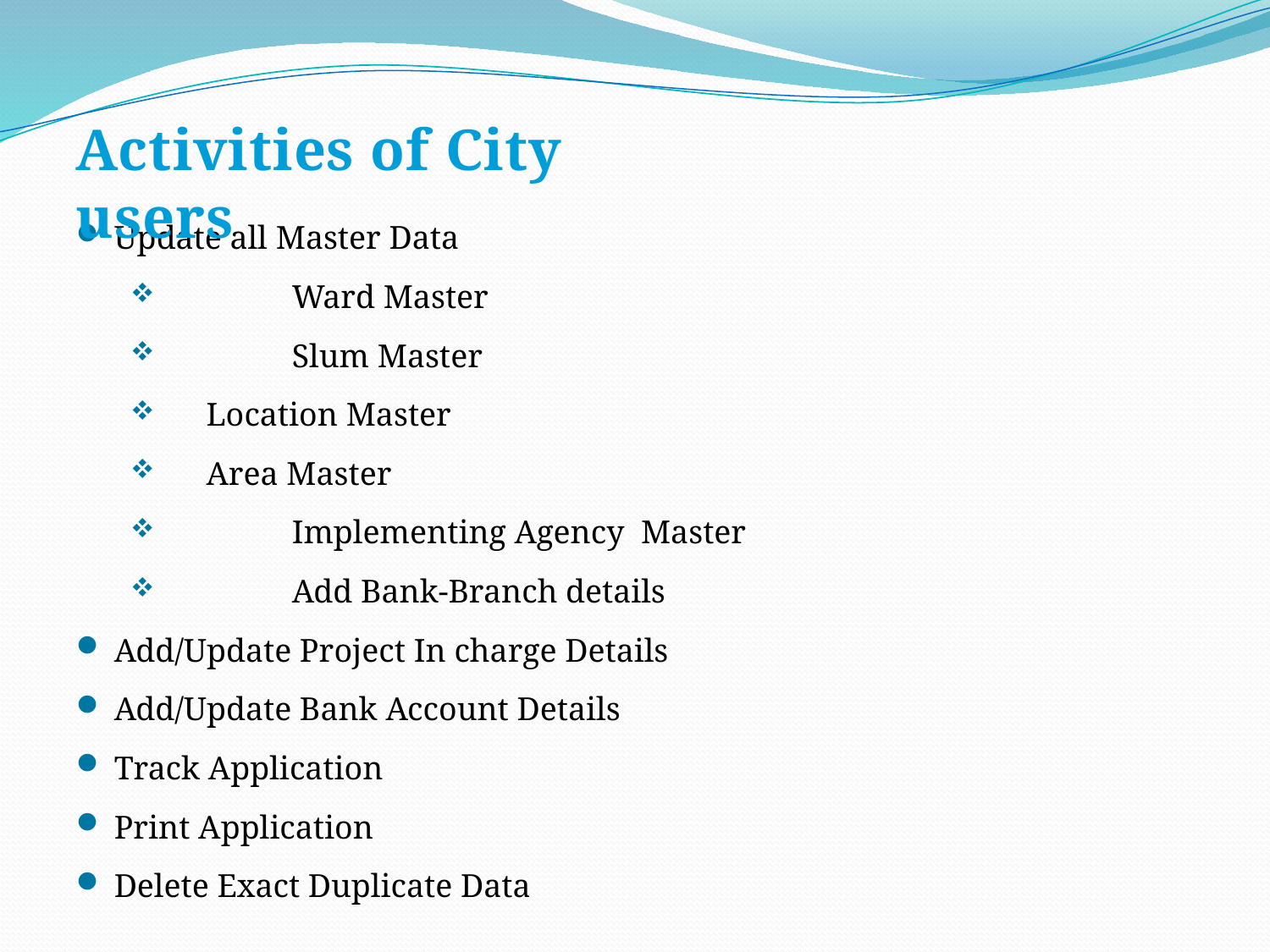

Activities of City users
Update all Master Data
	Ward Master
	Slum Master
     Location Master
     Area Master
	Implementing Agency  Master
	Add Bank-Branch details
Add/Update Project In charge Details
Add/Update Bank Account Details
Track Application
Print Application
Delete Exact Duplicate Data

                                                                                                        contd…